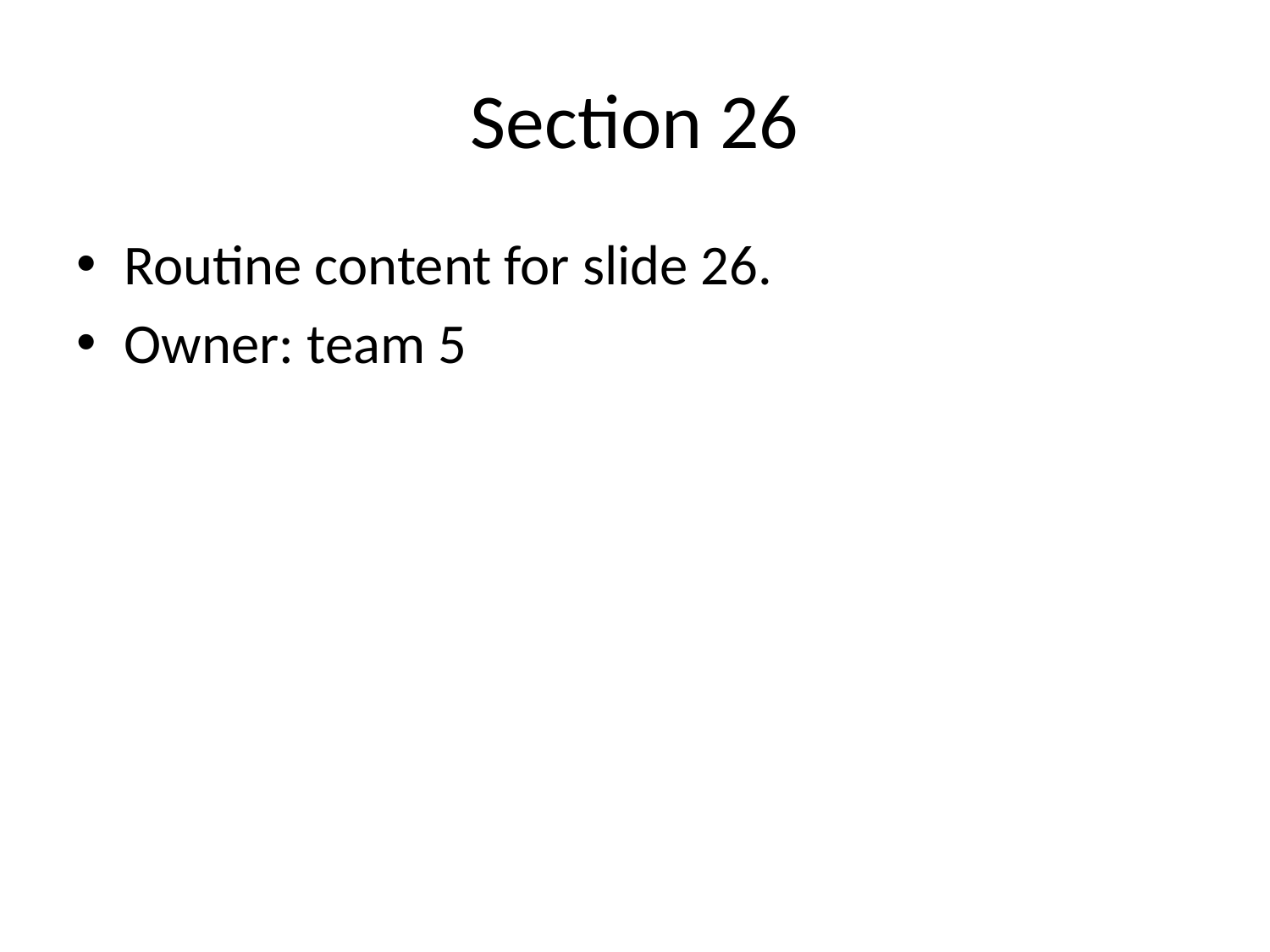

# Section 26
Routine content for slide 26.
Owner: team 5